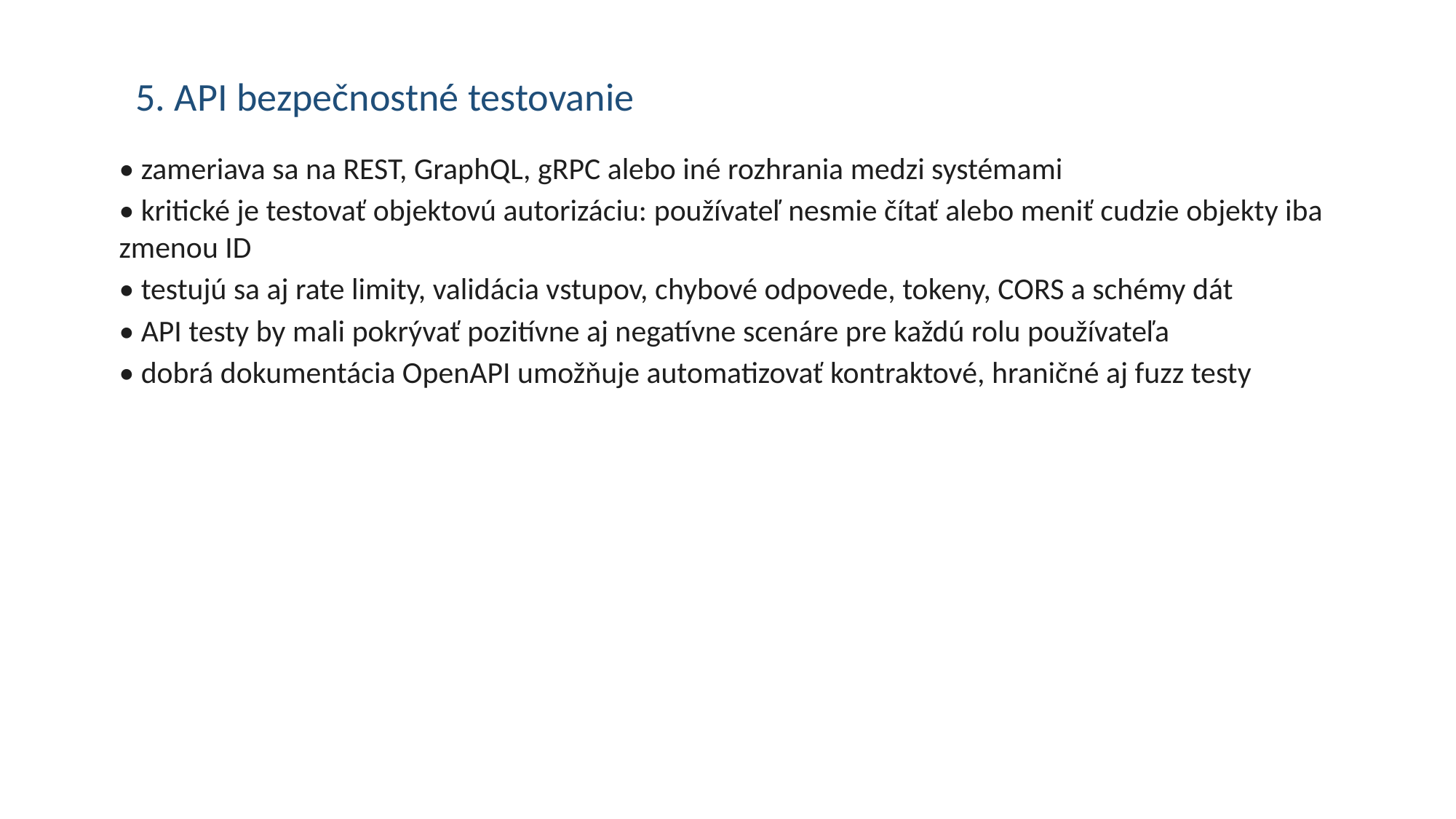

# 5. API bezpečnostné testovanie
• zameriava sa na REST, GraphQL, gRPC alebo iné rozhrania medzi systémami
• kritické je testovať objektovú autorizáciu: používateľ nesmie čítať alebo meniť cudzie objekty iba zmenou ID
• testujú sa aj rate limity, validácia vstupov, chybové odpovede, tokeny, CORS a schémy dát
• API testy by mali pokrývať pozitívne aj negatívne scenáre pre každú rolu používateľa
• dobrá dokumentácia OpenAPI umožňuje automatizovať kontraktové, hraničné aj fuzz testy